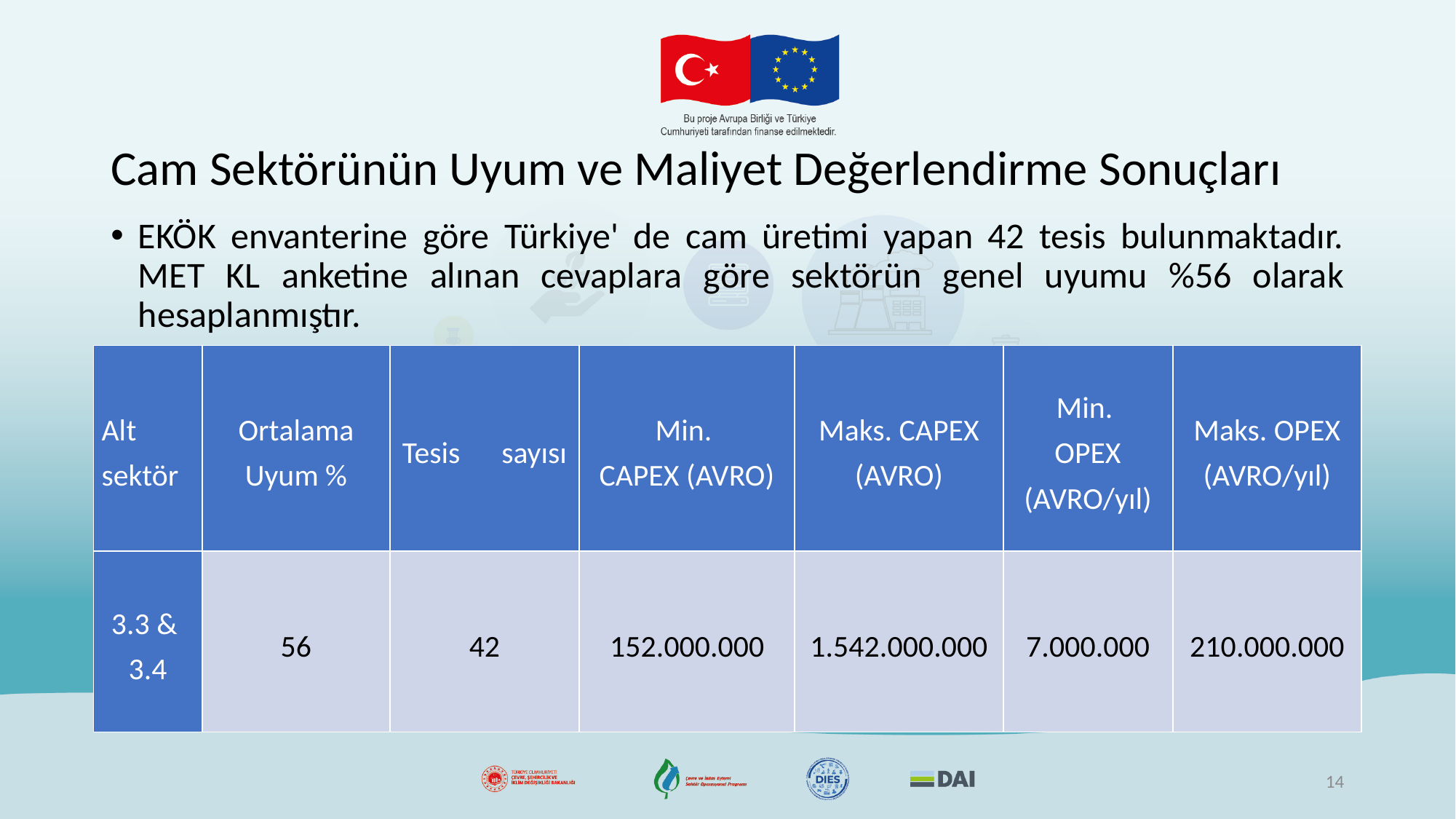

# Cam Sektörünün Uyum ve Maliyet Değerlendirme Sonuçları
EKÖK envanterine göre Türkiye' de cam üretimi yapan 42 tesis bulunmaktadır. MET KL anketine alınan cevaplara göre sektörün genel uyumu %56 olarak hesaplanmıştır.
| Alt sektör | Ortalama Uyum % | Tesis sayısı | Min. CAPEX (AVRO) | Maks. CAPEX (AVRO) | Min. OPEX (AVRO/yıl) | Maks. OPEX (AVRO/yıl) |
| --- | --- | --- | --- | --- | --- | --- |
| 3.3 & 3.4 | 56 | 42 | 152.000.000 | 1.542.000.000 | 7.000.000 | 210.000.000 |
14